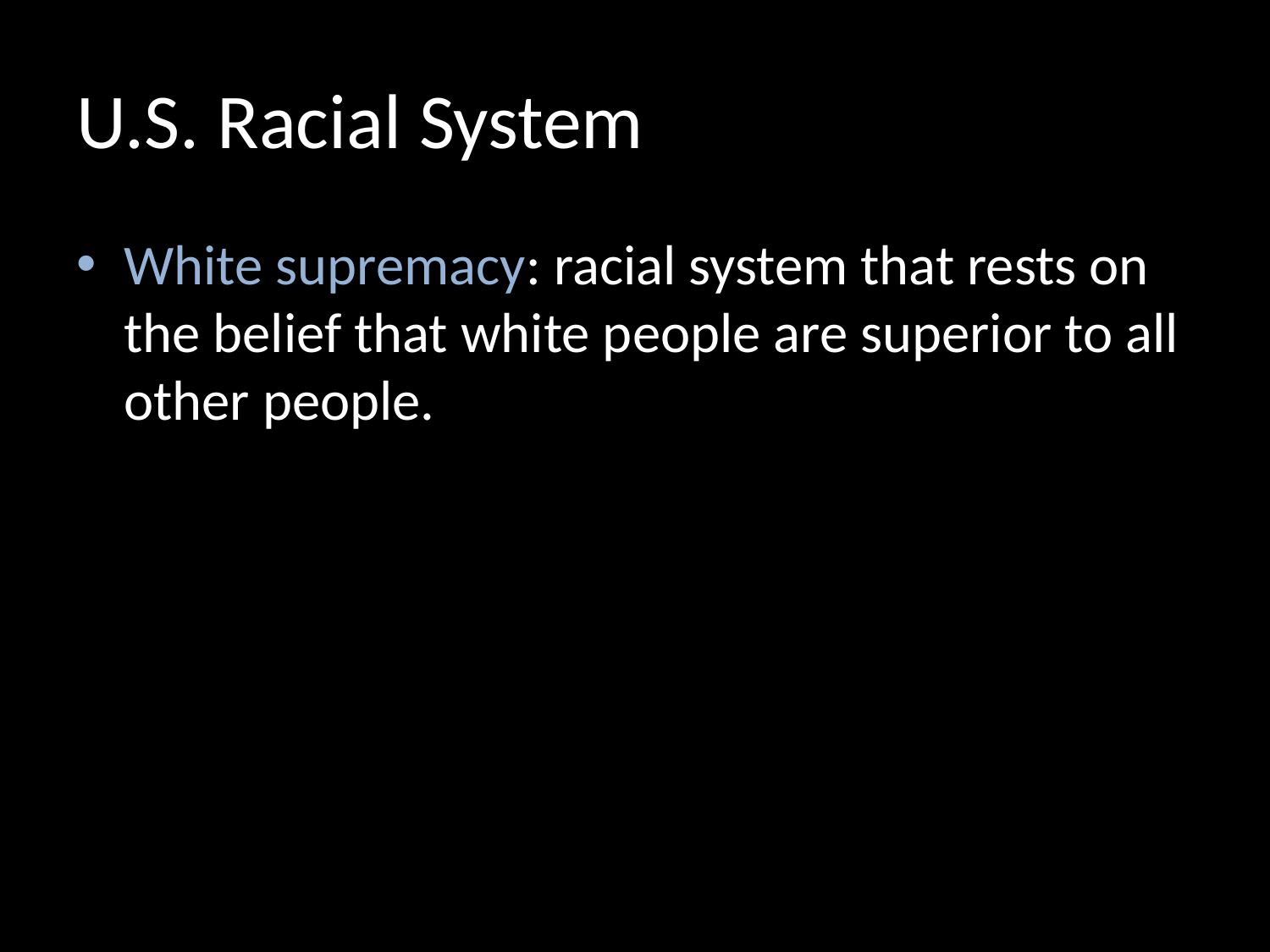

# U.S. Racial System
White supremacy: racial system that rests on the belief that white people are superior to all other people.